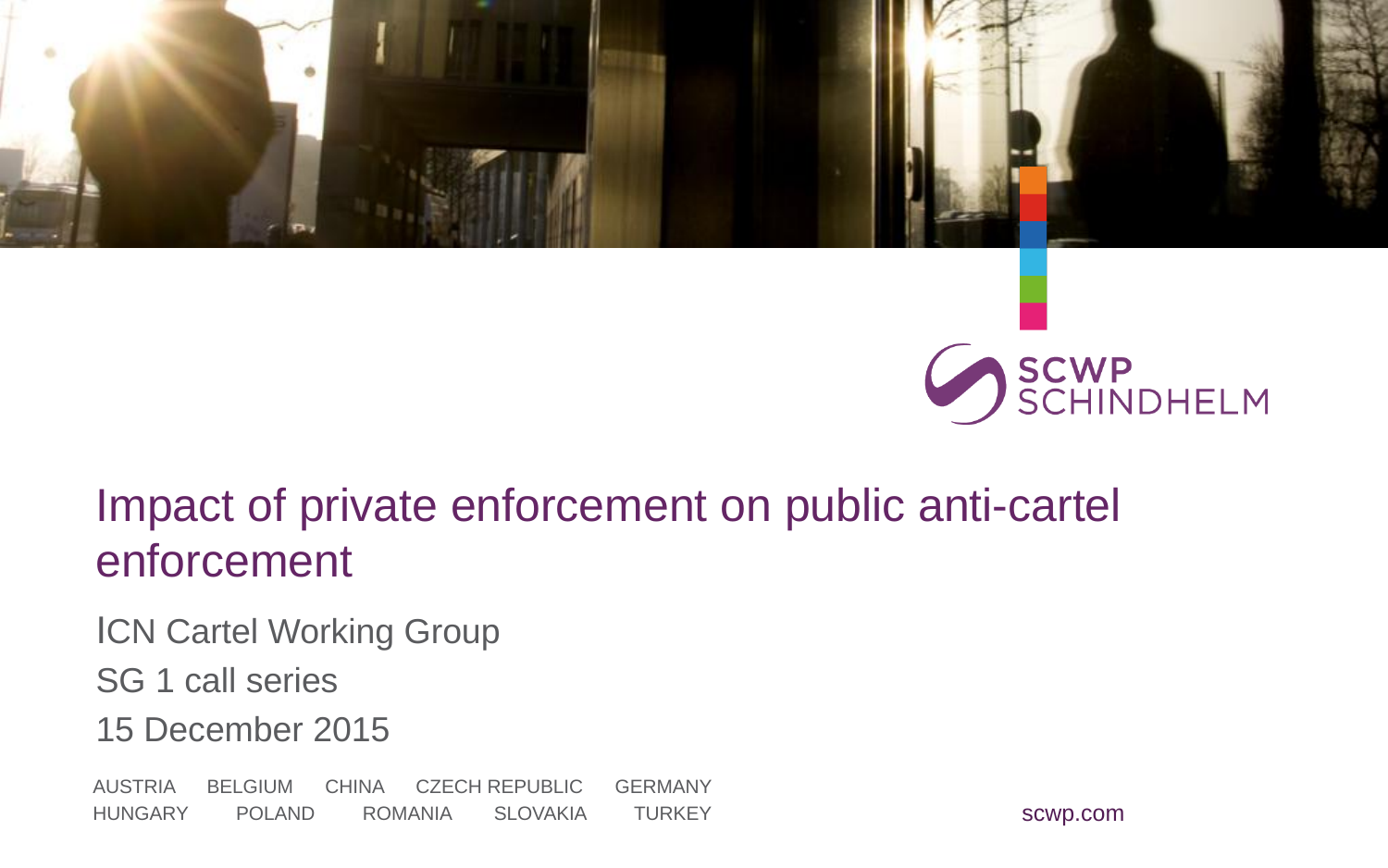

# Impact of private enforcement on public anti-cartel enforcement
ICN Cartel Working Group
SG 1 call series
15 December 2015